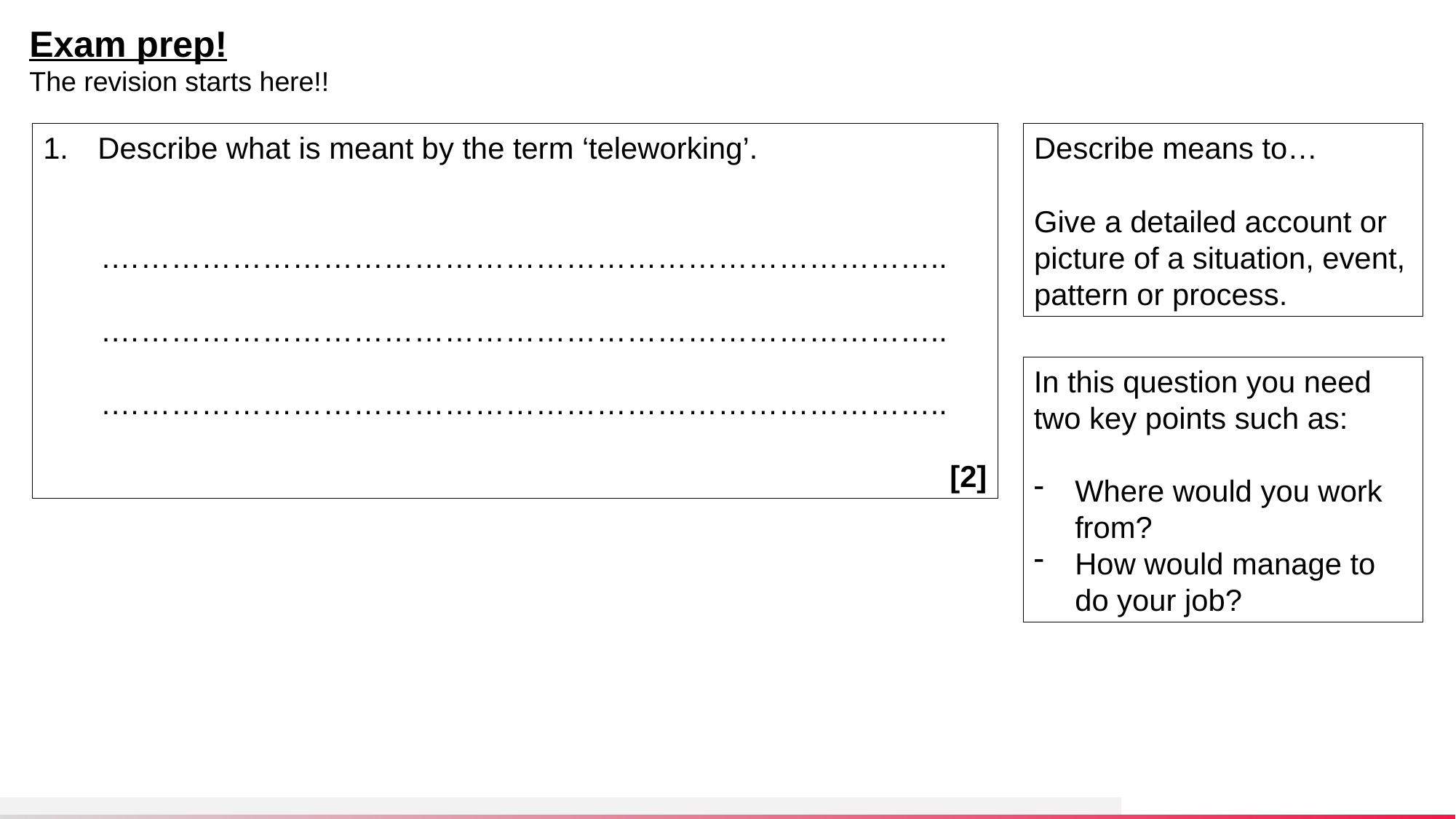

Exam prep!
The revision starts here!!
Describe what is meant by the term ‘teleworking’.

       .………………………………………………………………………..
       .………………………………………………………………………..
       .………………………………………………………………………..
                     [2]
Describe means to…

Give a detailed account or picture of a situation, event, pattern or process.
In this question you need two key points such as:

Where would you work from?
How would manage to do your job?